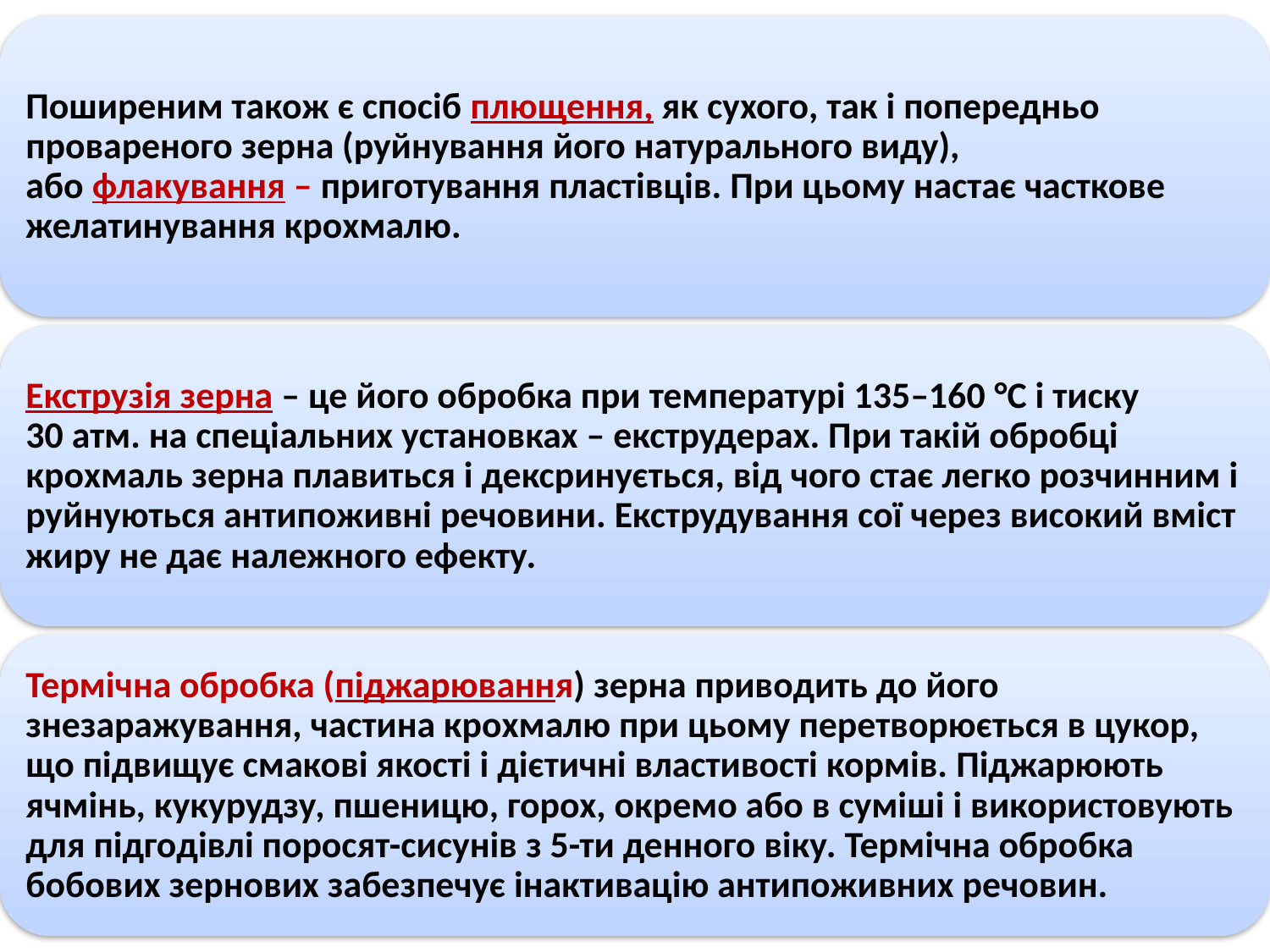

Поширеним також є спосіб плющення, як сухого, так і попередньо провареного зерна (руйнування його натурального виду), або флакування – приготування пластівців. При цьому настає часткове желатинування крохмалю.
Екструзія зерна – це його обробка при температурі 135–160 °С і тиску 30 атм. на спеціальних установках – екструдерах. При такій обробці крохмаль зерна плавиться і дексринується, від чого стає легко розчинним і руйнуються антипоживні речовини. Екструдування сої через високий вміст жиру не дає належного ефекту.
Термічна обробка (піджарювання) зерна приводить до його знезаражування, частина крохмалю при цьому перетворюється в цукор, що підвищує смакові якості і дієтичні властивості кормів. Піджарюють ячмінь, кукурудзу, пшеницю, горох, окремо або в суміші і використовують для підгодівлі поросят-сисунів з 5-ти денного віку. Термічна обробка бобових зернових забезпечує інактивацію антипоживних речовин.